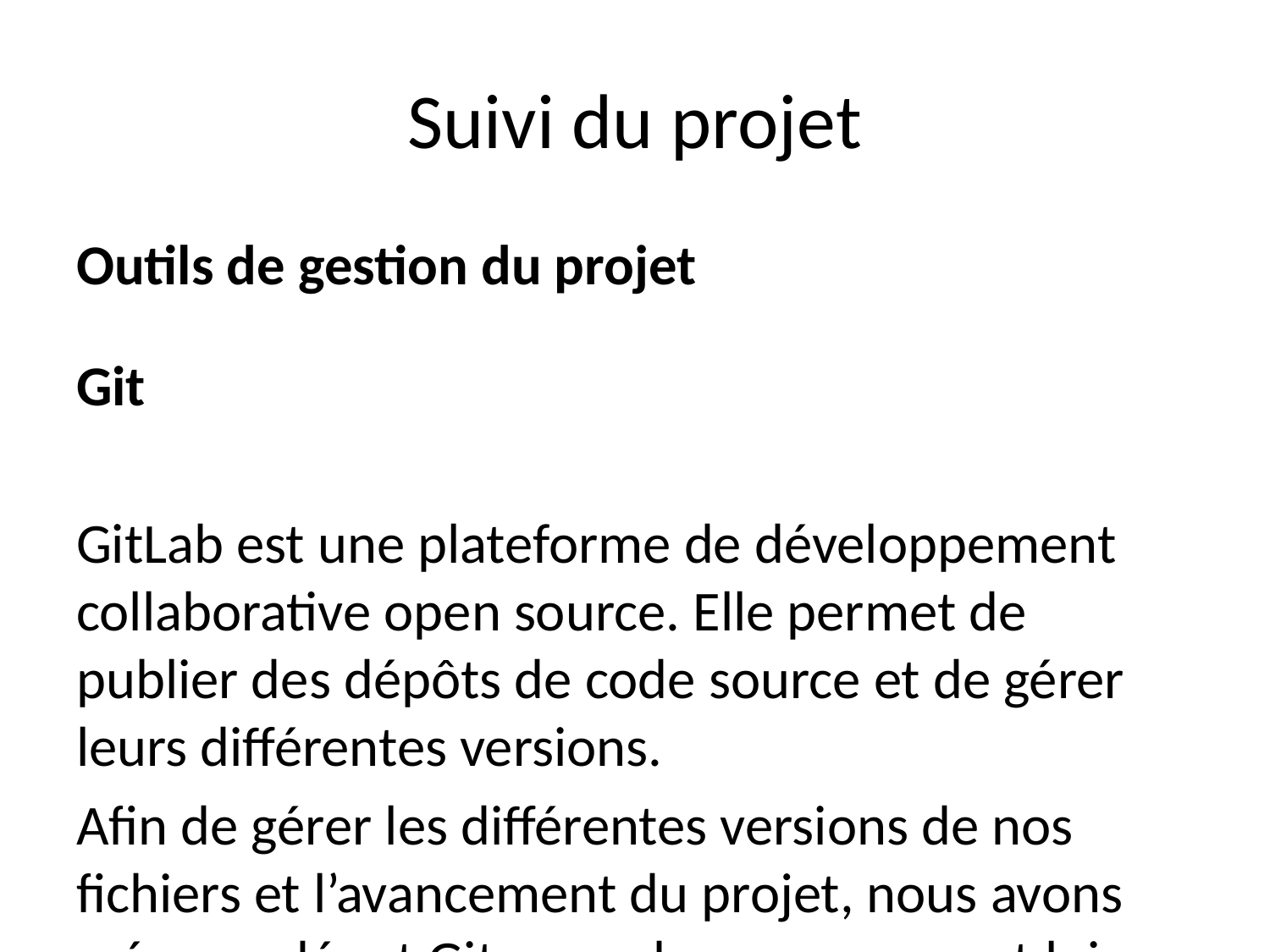

# Suivi du projet
Outils de gestion du projet
Git

GitLab est une plateforme de développement collaborative open source. Elle permet de publier des dépôts de code source et de gérer leurs différentes versions.
Afin de gérer les différentes versions de nos fichiers et l’avancement du projet, nous avons créer un dépot Git pour chaque groupe et lui avons donné un nom d’entreprise fictif pour rester dans le thème du projet.
Pour y accéder et modifier depuis chez nous, nous avons installer Git Bash.
Voici les commandes Git les plus utilisées en général :